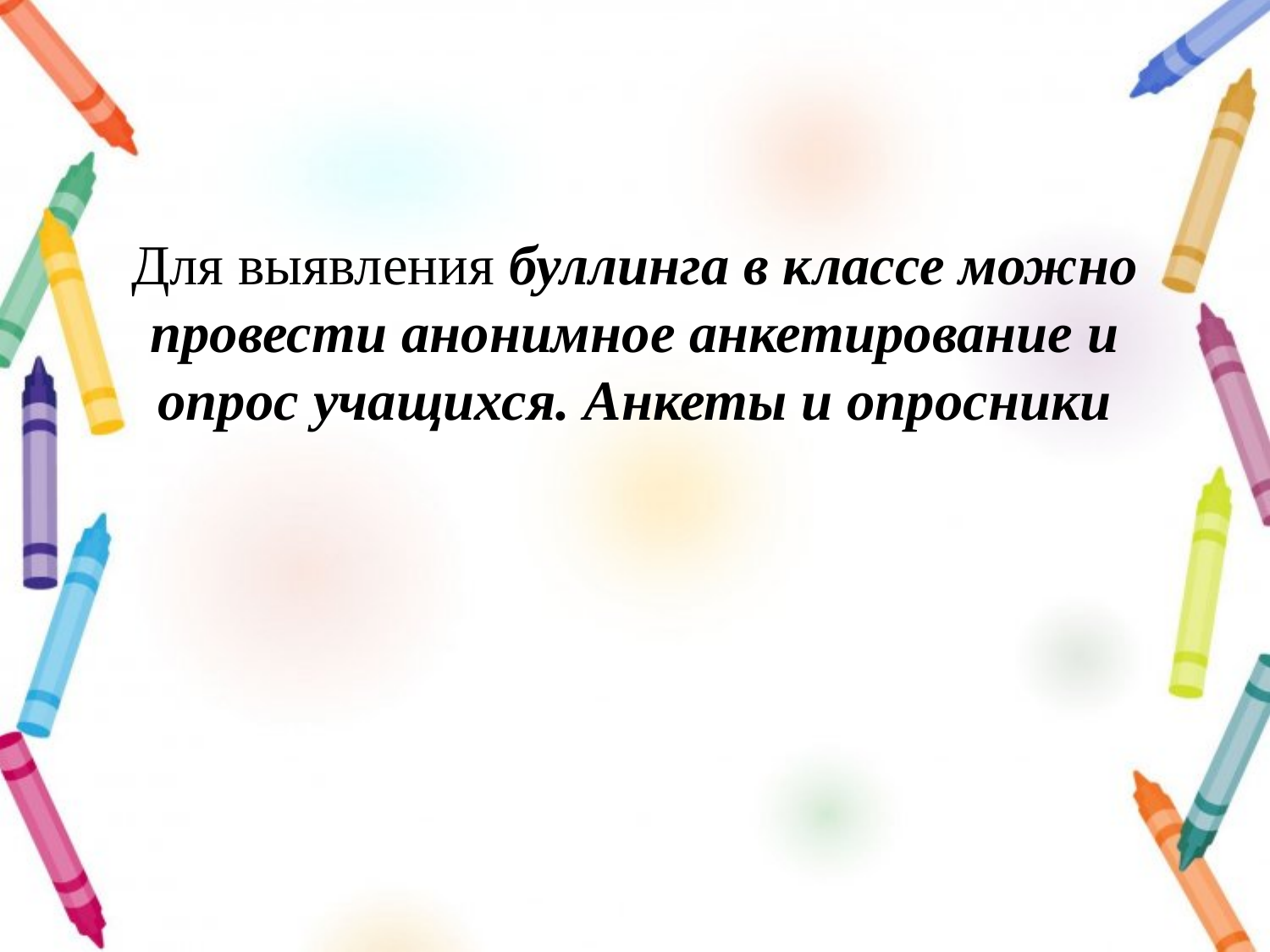

#
Для выявления буллинга в классе можно провести анонимное анкетирование и опрос учащихся. Анкеты и опросники